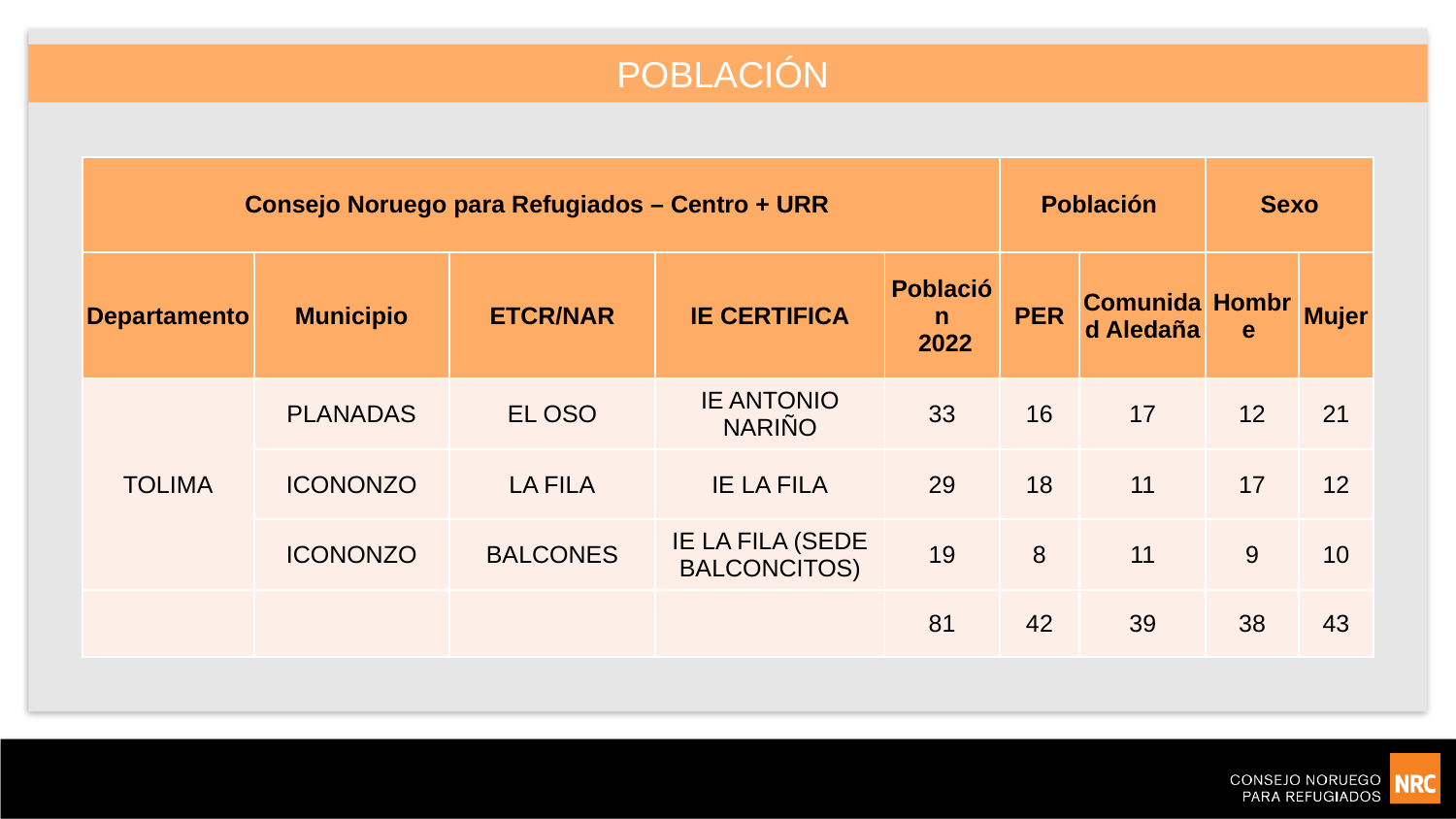

POBLACIÓN
| Consejo Noruego para Refugiados – Centro + URR |  |  |  |  | Población |  | Sexo |  |
| --- | --- | --- | --- | --- | --- | --- | --- | --- |
| Departamento | Municipio | ETCR/NAR | IE CERTIFICA | Población 2022 | PER | Comunidad Aledaña | Hombre | Mujer |
| TOLIMA | PLANADAS | EL OSO | IE ANTONIO NARIÑO | 33 | 16 | 17 | 12 | 21 |
|  | ICONONZO | LA FILA | IE LA FILA | 29 | 18 | 11 | 17 | 12 |
|  | ICONONZO | BALCONES | IE LA FILA (SEDE BALCONCITOS) | 19 | 8 | 11 | 9 | 10 |
|  |  |  |  | 81 | 42 | 39 | 38 | 43 |